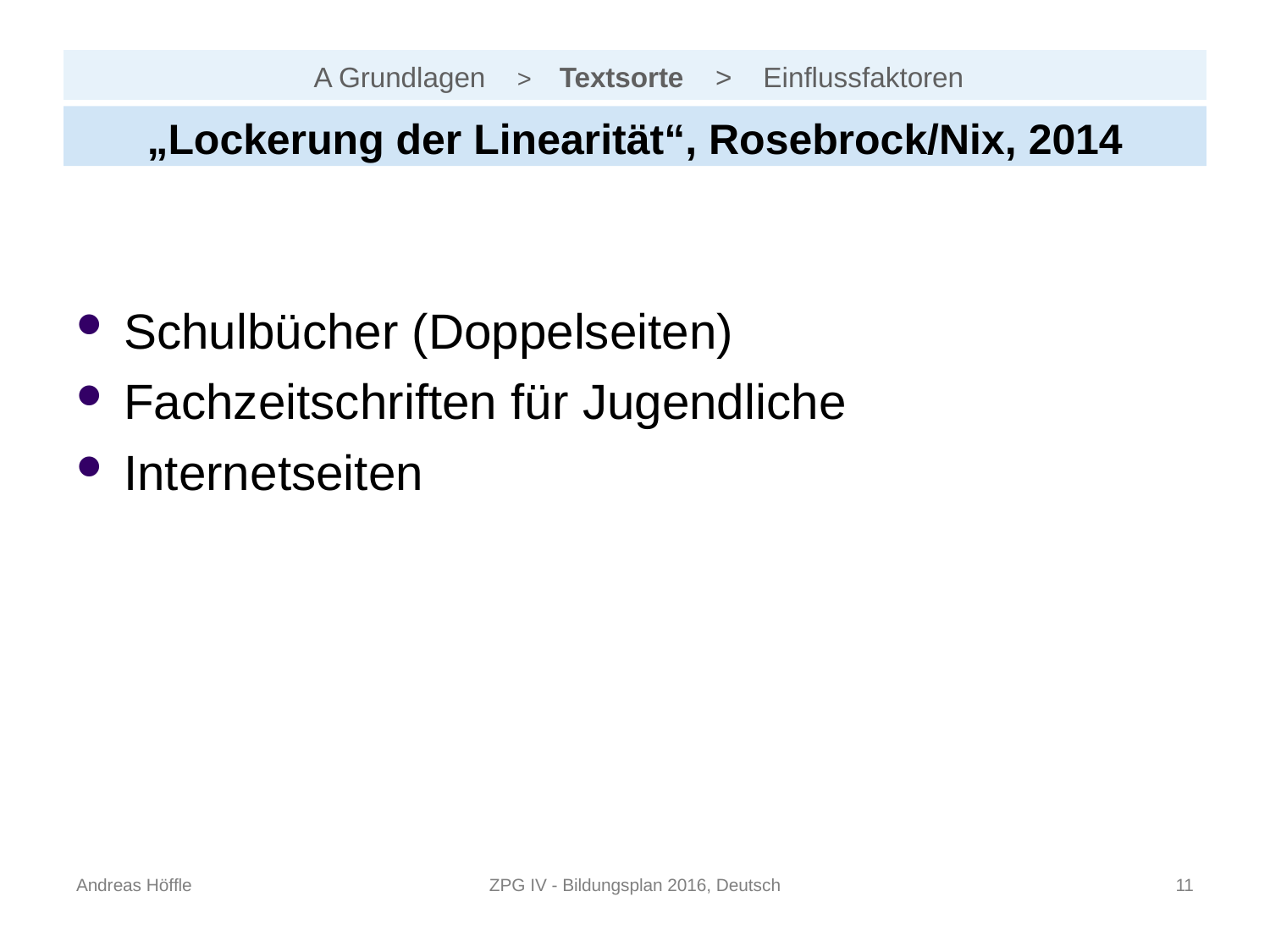

# A Grundlagen    >    Textsorte    >    Einflussfaktoren
„Lockerung der Linearität“, Rosebrock/Nix, 2014

Schulbücher (Doppelseiten)
Fachzeitschriften für Jugendliche
Internetseiten

Andreas Höffle
ZPG IV - Bildungsplan 2016, Deutsch
11